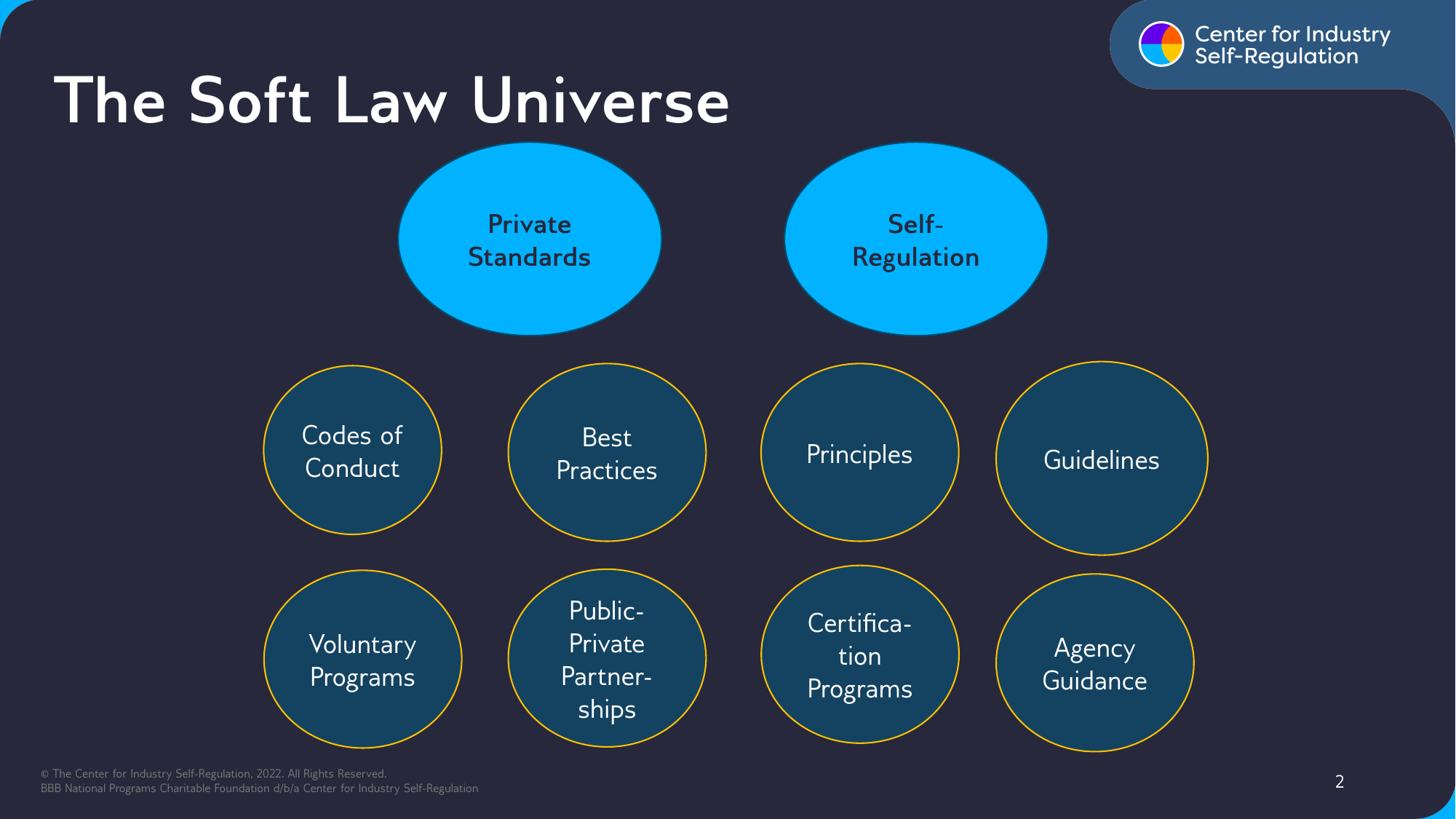

The Soft Law Universe
Private Standards
Self-Regulation
Guidelines
Best Practices
Principles
Codes of Conduct
Certifica-tion Programs
Public-Private Partner-ships
Voluntary Programs
Agency
Guidance
2